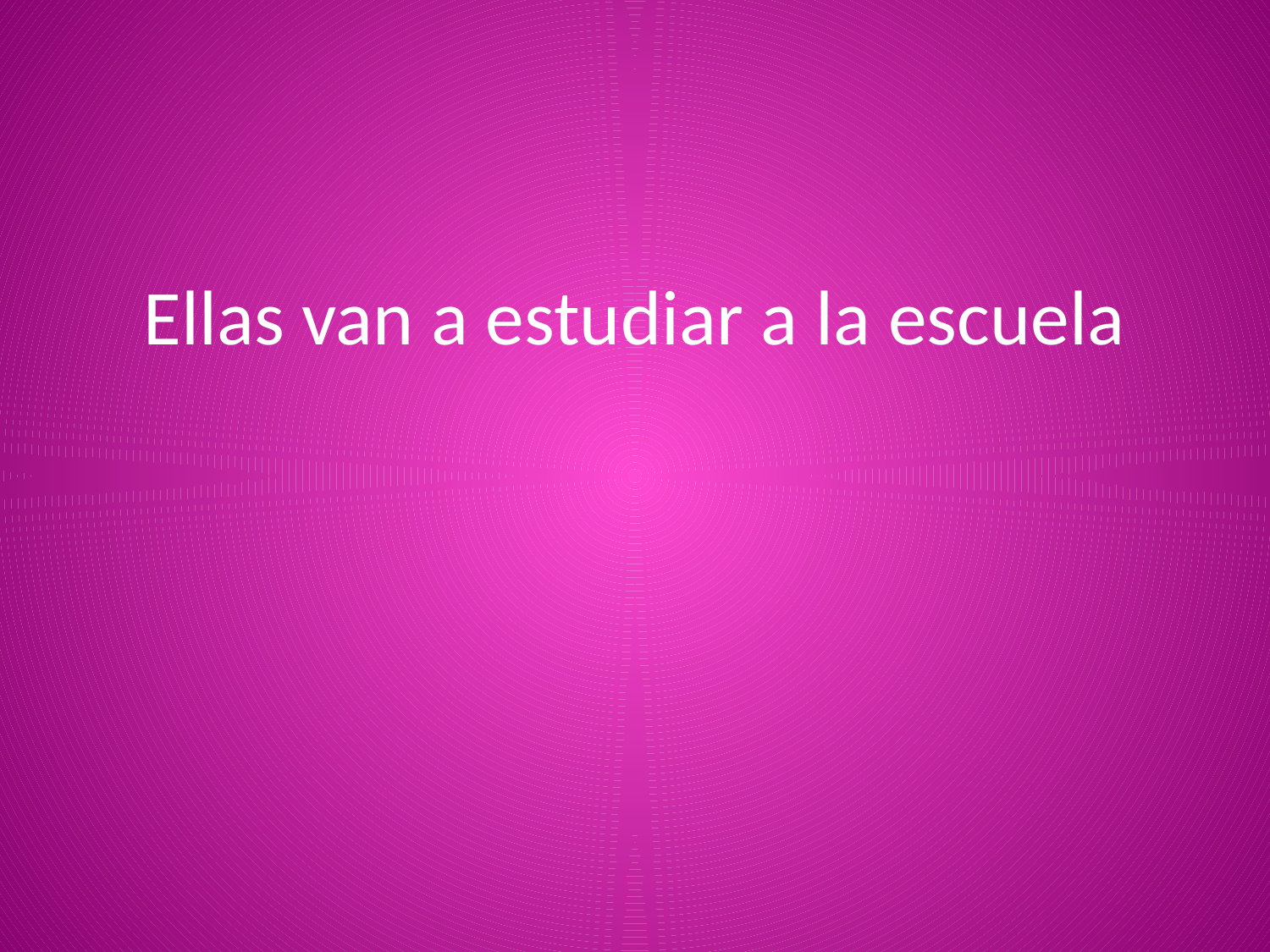

# Ellas van a estudiar a la escuela